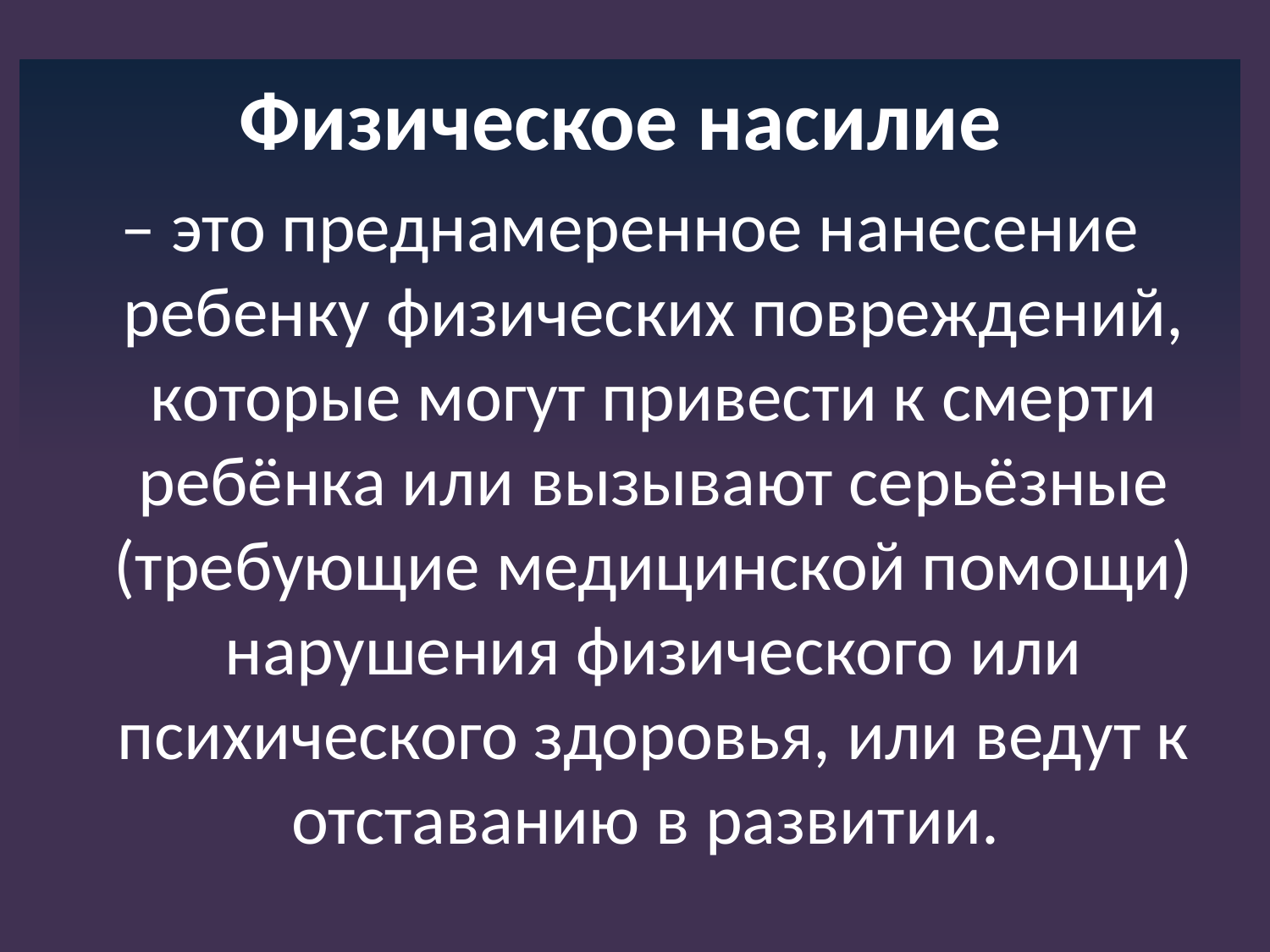

#
Физическое насилие
– это преднамеренное нанесение ребенку физических повреждений, которые могут привести к смерти ребёнка или вызывают серьёзные (требующие медицинской помощи) нарушения физического или психического здоровья, или ведут к отставанию в развитии.